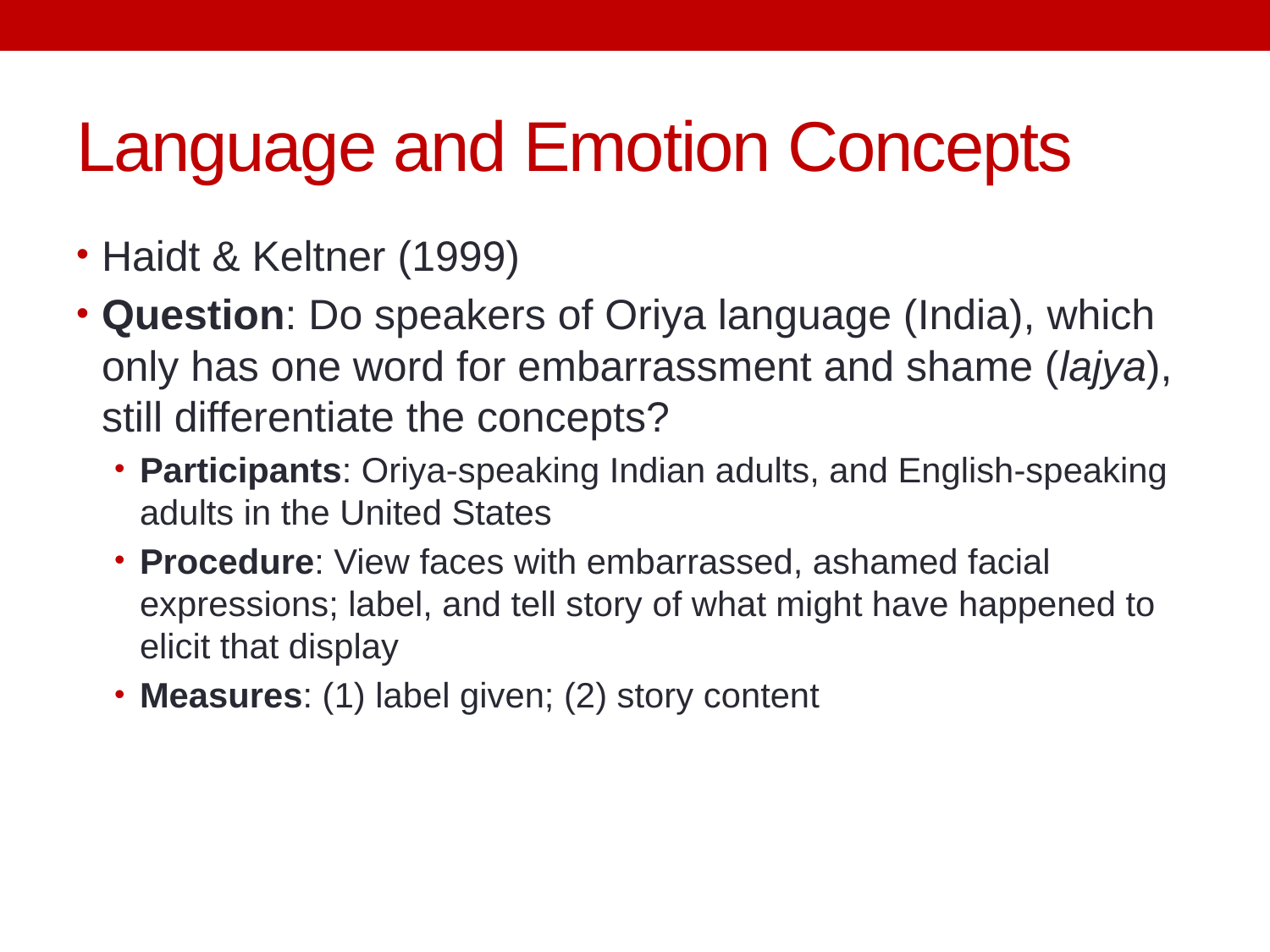

# Language and Emotion Concepts
Haidt & Keltner (1999)
Question: Do speakers of Oriya language (India), which only has one word for embarrassment and shame (lajya), still differentiate the concepts?
Participants: Oriya-speaking Indian adults, and English-speaking adults in the United States
Procedure: View faces with embarrassed, ashamed facial expressions; label, and tell story of what might have happened to elicit that display
Measures: (1) label given; (2) story content